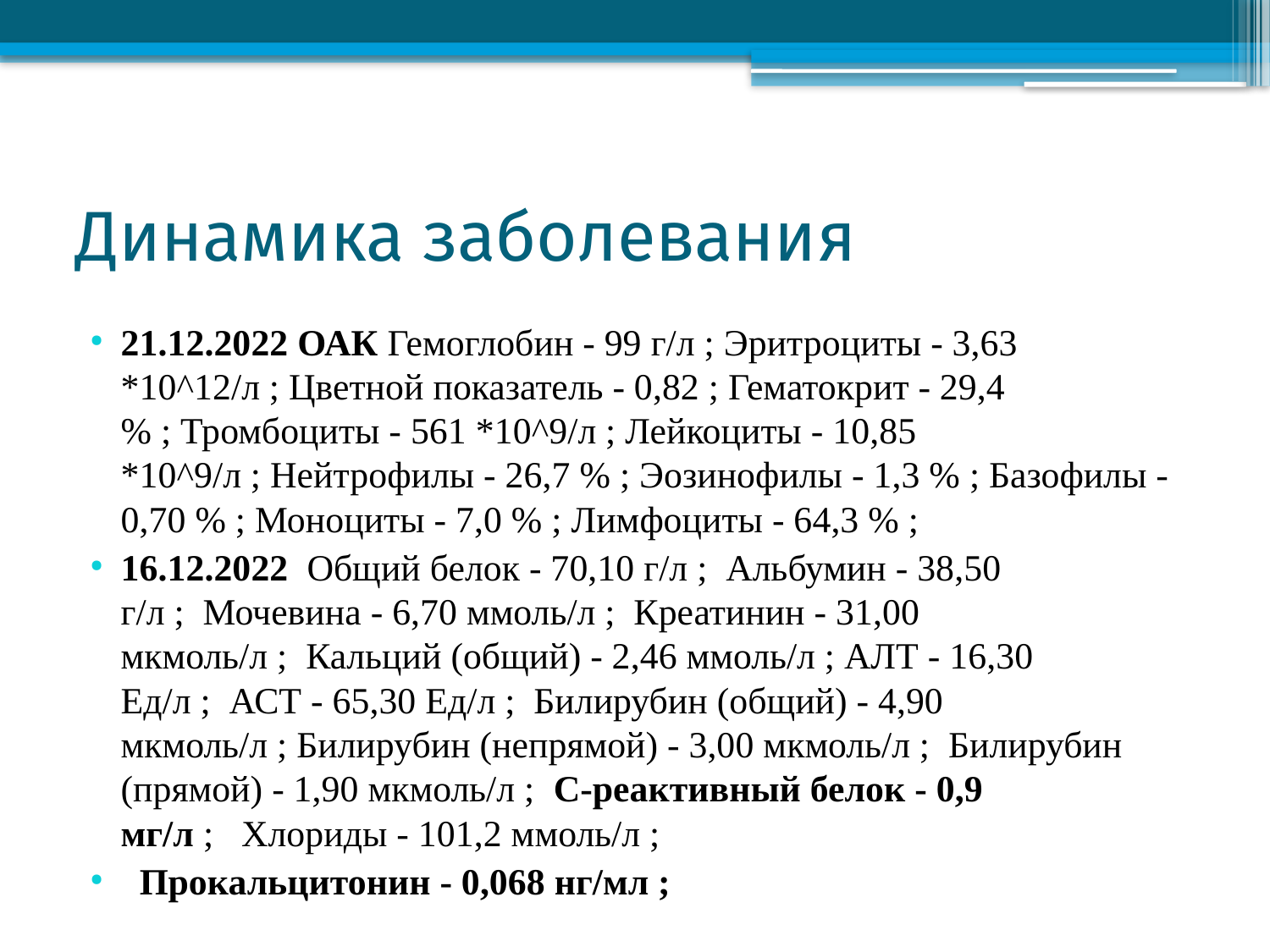

# Динамика заболевания
21.12.2022 ОАК Гемоглобин - 99 г/л ; Эритроциты - 3,63 *10^12/л ; Цветной показатель - 0,82 ; Гематокрит - 29,4 % ; Тромбоциты - 561 *10^9/л ; Лейкоциты - 10,85 *10^9/л ; Нейтрофилы - 26,7 % ; Эозинофилы - 1,3 % ; Базофилы - 0,70 % ; Моноциты - 7,0 % ; Лимфоциты - 64,3 % ;
16.12.2022  Общий белок - 70,10 г/л ;  Альбумин - 38,50 г/л ;  Мочевина - 6,70 ммоль/л ;  Креатинин - 31,00 мкмоль/л ;  Кальций (общий) - 2,46 ммоль/л ; АЛТ - 16,30 Ед/л ;  АСТ - 65,30 Ед/л ;  Билирубин (общий) - 4,90 мкмоль/л ; Билирубин (непрямой) - 3,00 мкмоль/л ;  Билирубин (прямой) - 1,90 мкмоль/л ;  С-реактивный белок - 0,9 мг/л ;   Хлориды - 101,2 ммоль/л ;
  Прокальцитонин - 0,068 нг/мл ;